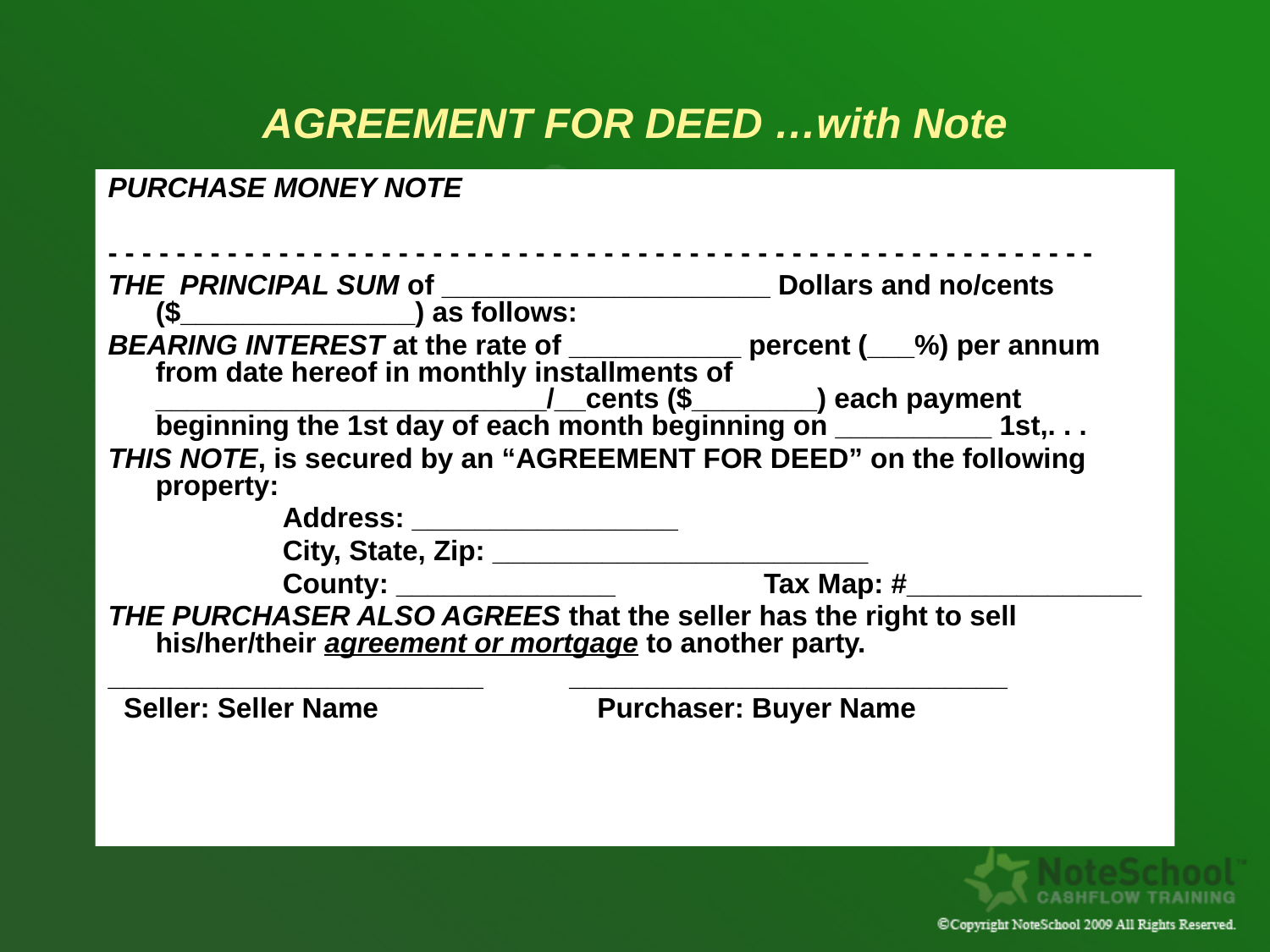

# AGREEMENT FOR DEED …with Note
PURCHASE MONEY NOTE

- - - - - - - - - - - - - - - - - - - - - - - - - - - - - - - - - - - - - - - - - - - - - - - - - - - - - - - - - -
THE  PRINCIPAL SUM of _____________________ Dollars and no/cents ($_______________) as follows:
BEARING INTEREST at the rate of ___________ percent (___%) per annum from date hereof in monthly installments of _________________________/__cents ($________) each payment beginning the 1st day of each month beginning on __________ 1st,. . .
THIS NOTE, is secured by an “AGREEMENT FOR DEED” on the following property:
		Address: _________________
		City, State, Zip: ________________________
		County: ______________                   Tax Map: #_______________
THE PURCHASER ALSO AGREES that the seller has the right to sell his/her/their agreement or mortgage to another party.
________________________           ____________________________
  Seller: Seller Name                            Purchaser: Buyer Name